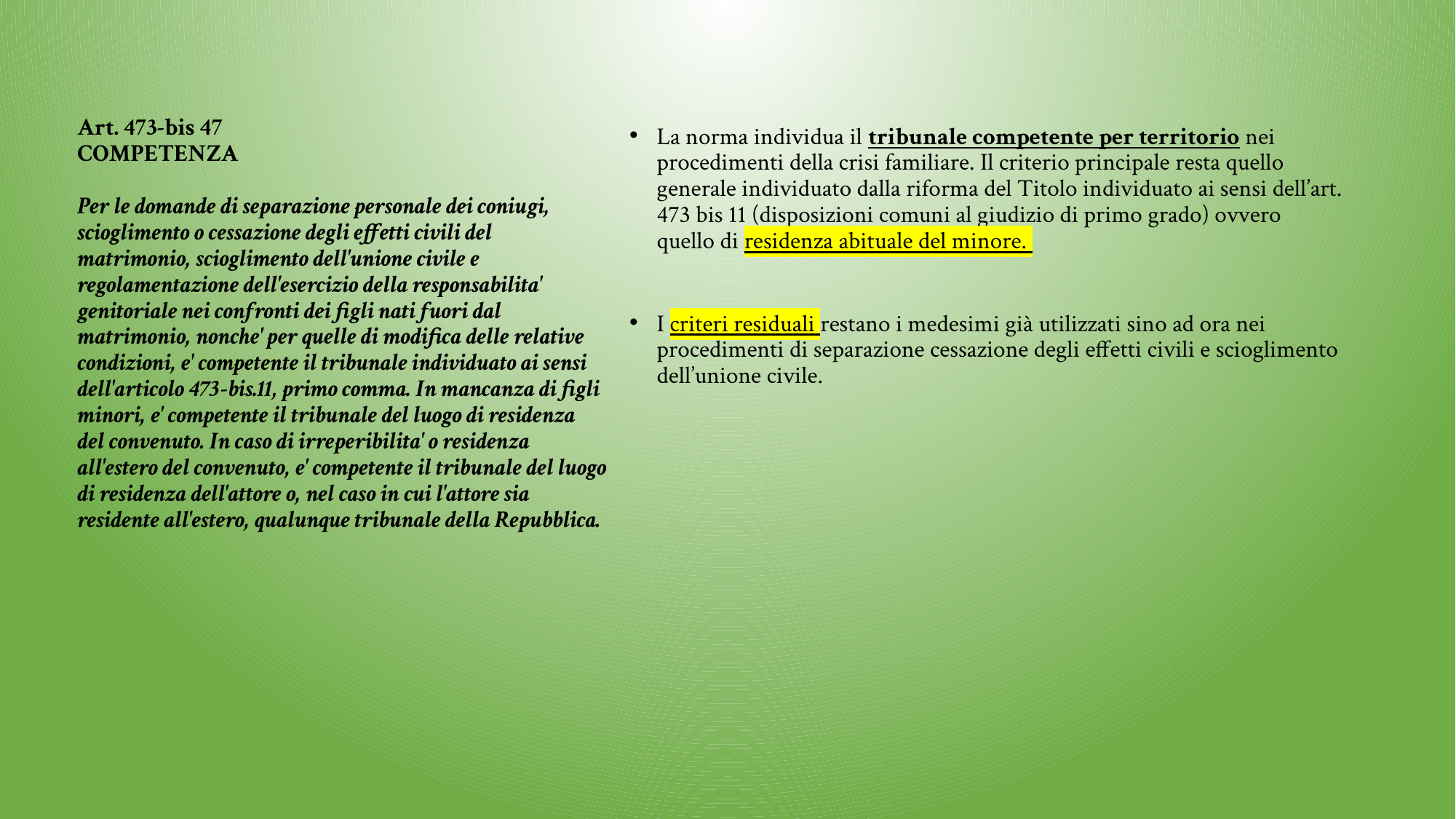

La norma individua il tribunale competente per territorio nei procedimenti della crisi familiare. Il criterio principale resta quello generale individuato dalla riforma del Titolo individuato ai sensi dell’art. 473 bis 11 (disposizioni comuni al giudizio di primo grado) ovvero quello di residenza abituale del minore.

I criteri residuali restano i medesimi già utilizzati sino ad ora nei procedimenti di separazione cessazione degli effetti civili e scioglimento dell’unione civile.
# Art. 473-bis 47 COMPETENZA Per le domande di separazione personale dei coniugi, scioglimento o cessazione degli effetti civili del matrimonio, scioglimento dell'unione civile e regolamentazione dell'esercizio della responsabilita' genitoriale nei confronti dei figli nati fuori dal matrimonio, nonche' per quelle di modifica delle relative condizioni, e' competente il tribunale individuato ai sensi dell'articolo 473-bis.11, primo comma. In mancanza di figli minori, e' competente il tribunale del luogo di residenza del convenuto. In caso di irreperibilita' o residenza all'estero del convenuto, e' competente il tribunale del luogo di residenza dell'attore o, nel caso in cui l'attore sia residente all'estero, qualunque tribunale della Repubblica.